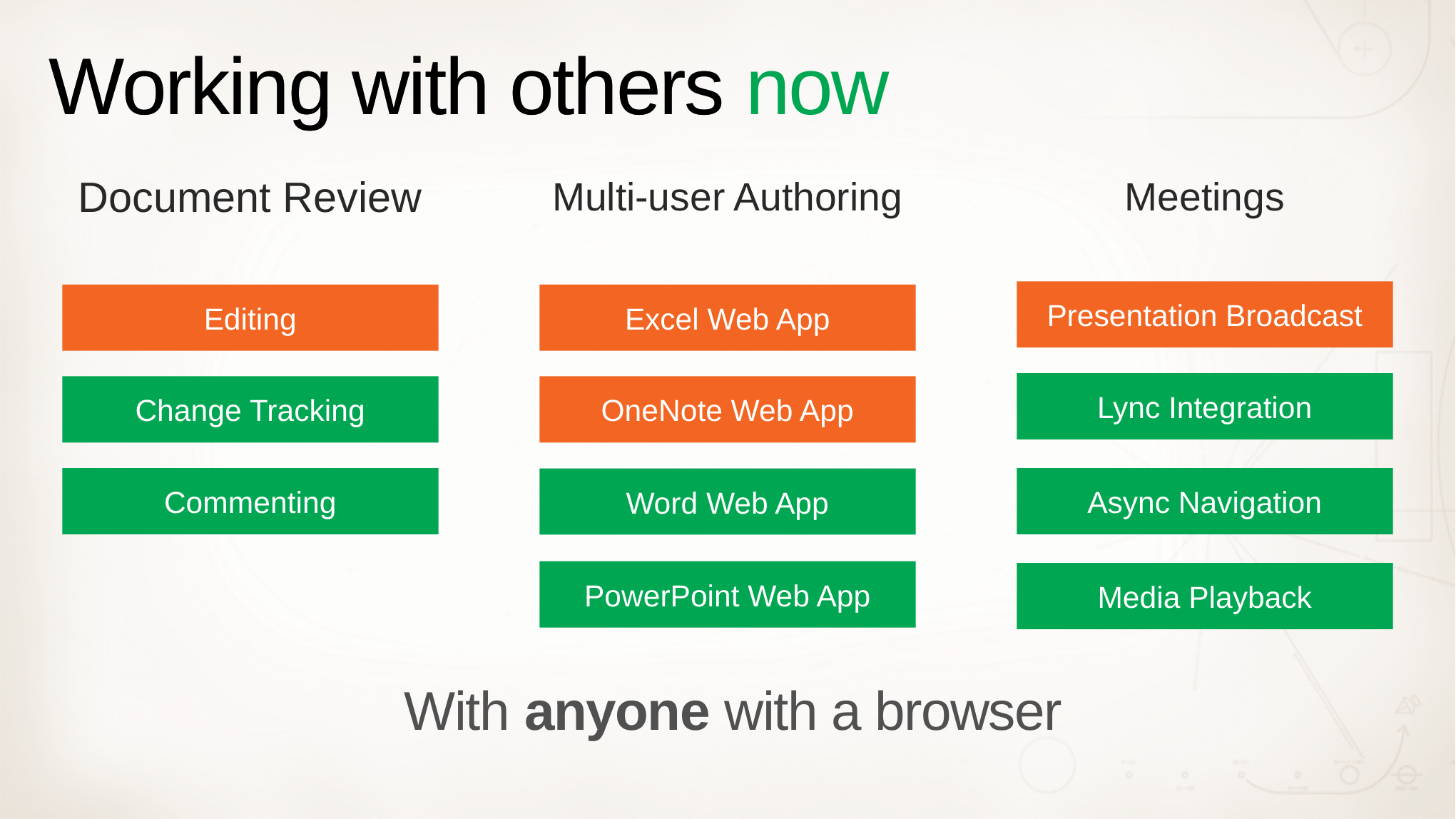

Working with others
# Working with others now
Multi-user Authoring
Meetings
Document Review
Presentation Broadcast
Editing
Excel Web App
Lync Integration
Change Tracking
OneNote Web App
Commenting
Async Navigation
Word Web App
PowerPoint Web App
Media Playback
With anyone with a browser